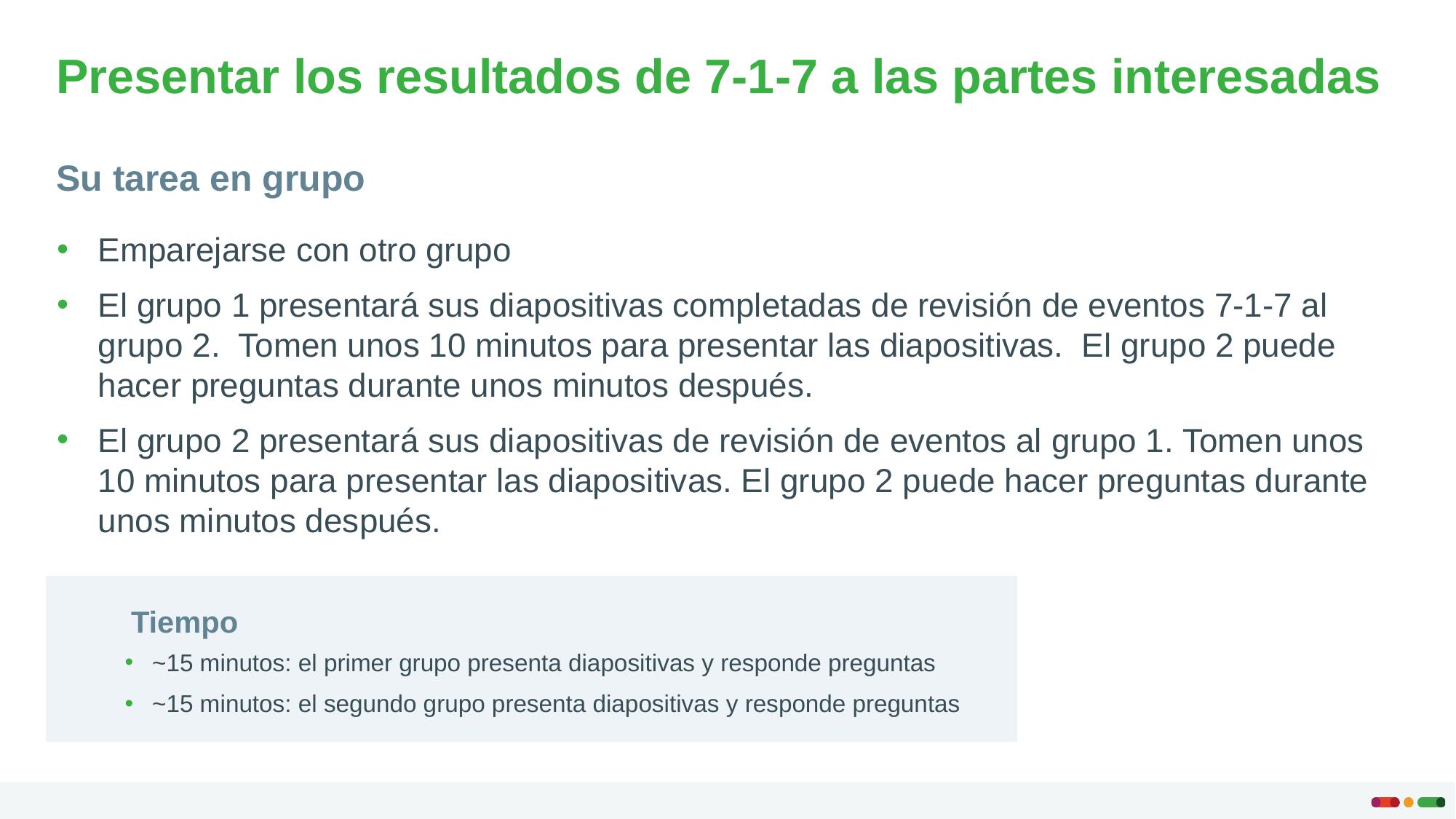

Presentar los resultados de 7-1-7 a las partes interesadas
Su tarea en grupo
Emparejarse con otro grupo
El grupo 1 presentará sus diapositivas completadas de revisión de eventos 7-1-7 al grupo 2.  Tomen unos 10 minutos para presentar las diapositivas.  El grupo 2 puede hacer preguntas durante unos minutos después.
El grupo 2 presentará sus diapositivas de revisión de eventos al grupo 1. Tomen unos 10 minutos para presentar las diapositivas. El grupo 2 puede hacer preguntas durante unos minutos después.

Tiempo
~15 minutos: el primer grupo presenta diapositivas y responde preguntas
~15 minutos: el segundo grupo presenta diapositivas y responde preguntas